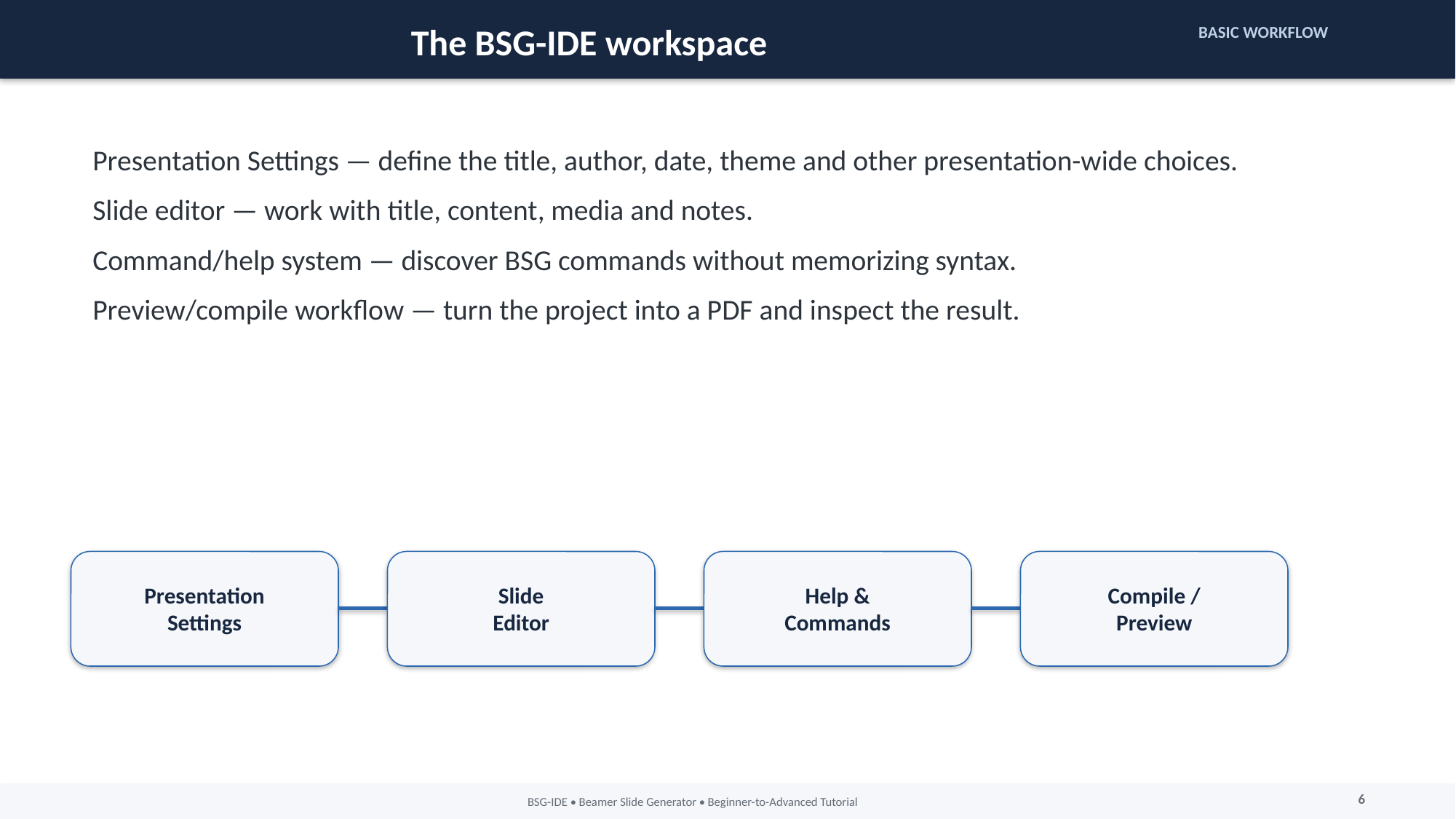

The BSG-IDE workspace
BASIC WORKFLOW
Presentation Settings — define the title, author, date, theme and other presentation-wide choices.
Slide editor — work with title, content, media and notes.
Command/help system — discover BSG commands without memorizing syntax.
Preview/compile workflow — turn the project into a PDF and inspect the result.

Presentation
Settings
Slide
Editor
Help &
Commands
Compile /
Preview

6
BSG-IDE • Beamer Slide Generator • Beginner-to-Advanced Tutorial